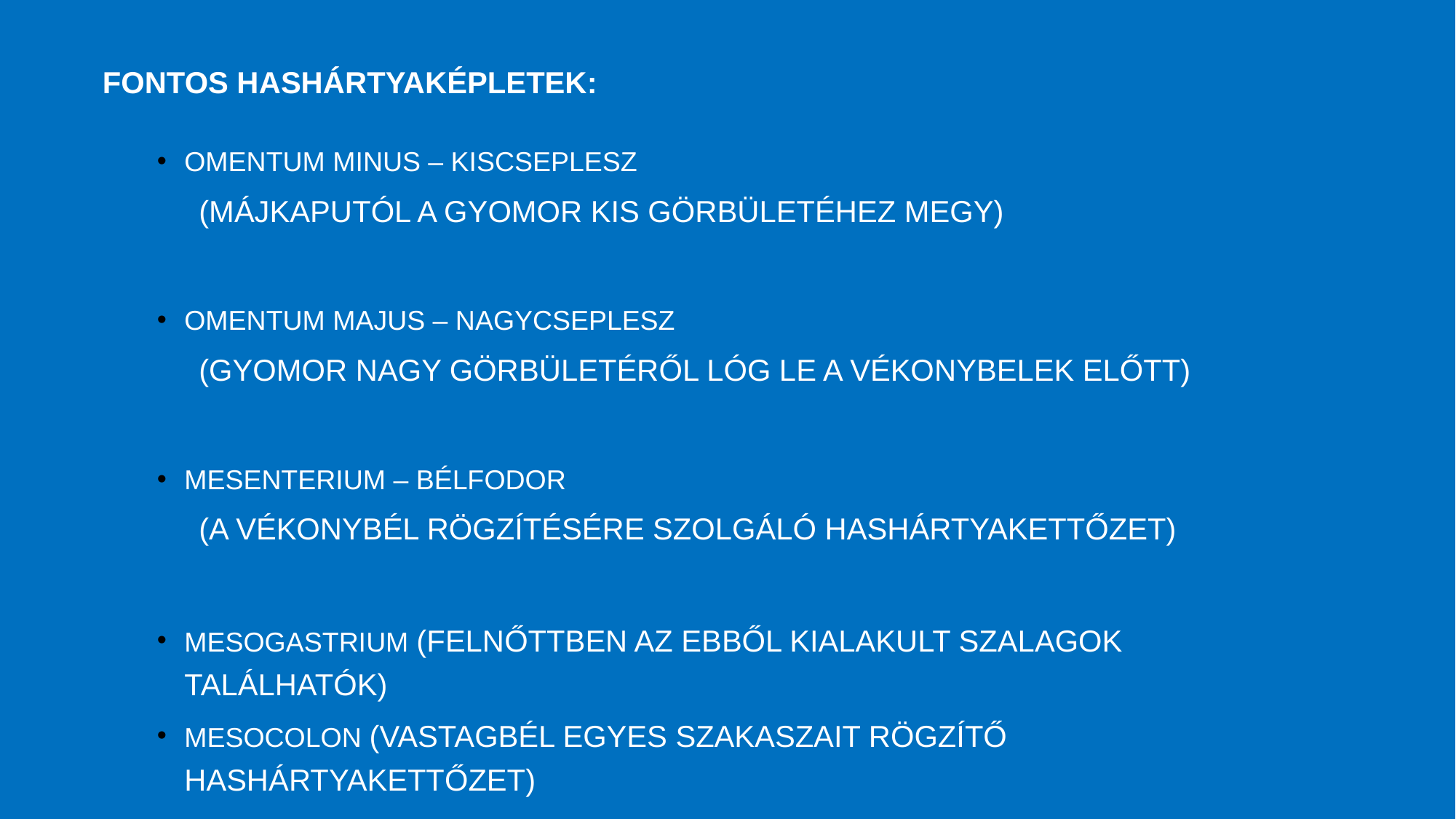

Fontos hashártyaképletek:

omentum minus – kiscseplesz
     (májkaputól a gyomor kis görbületéhez megy)

omentum majus – nagycseplesz
     (gyomor nagy görbületéről lóg le a vékonybelek előtt)

mesenterium – bélfodor
     (a vékonybél rögzítésére szolgáló hashártyakettőzet)

mesogastrium (felnőttben az ebből kialakult szalagok találhatók)
mesocolon (vastagbél egyes szakaszait rögzítő hashártyakettőzet)
transversum
sigmoideum